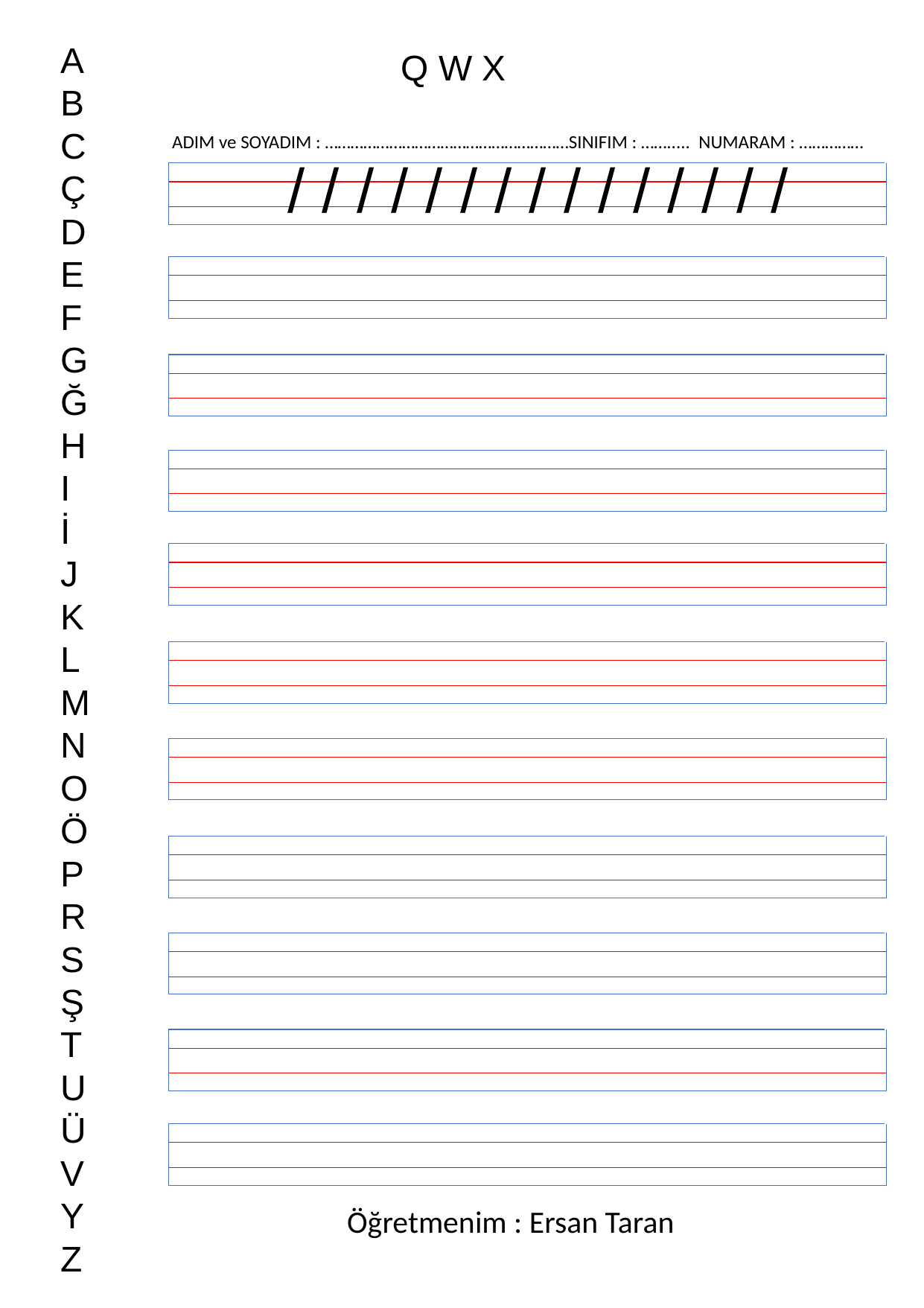

A
B
C
Ç
DEFGĞH
I
İ
J
K
L
M
N
O
Ö
P
R
S
Ş
T
U
Ü
V
Y
Z
Q W X

ADIM ve SOYADIM : …………………………………………………SINIFIM : …….....  NUMARAM : ……………
/ / / / / / / / / / / / / / /
Öğretmenim : Ersan Taran